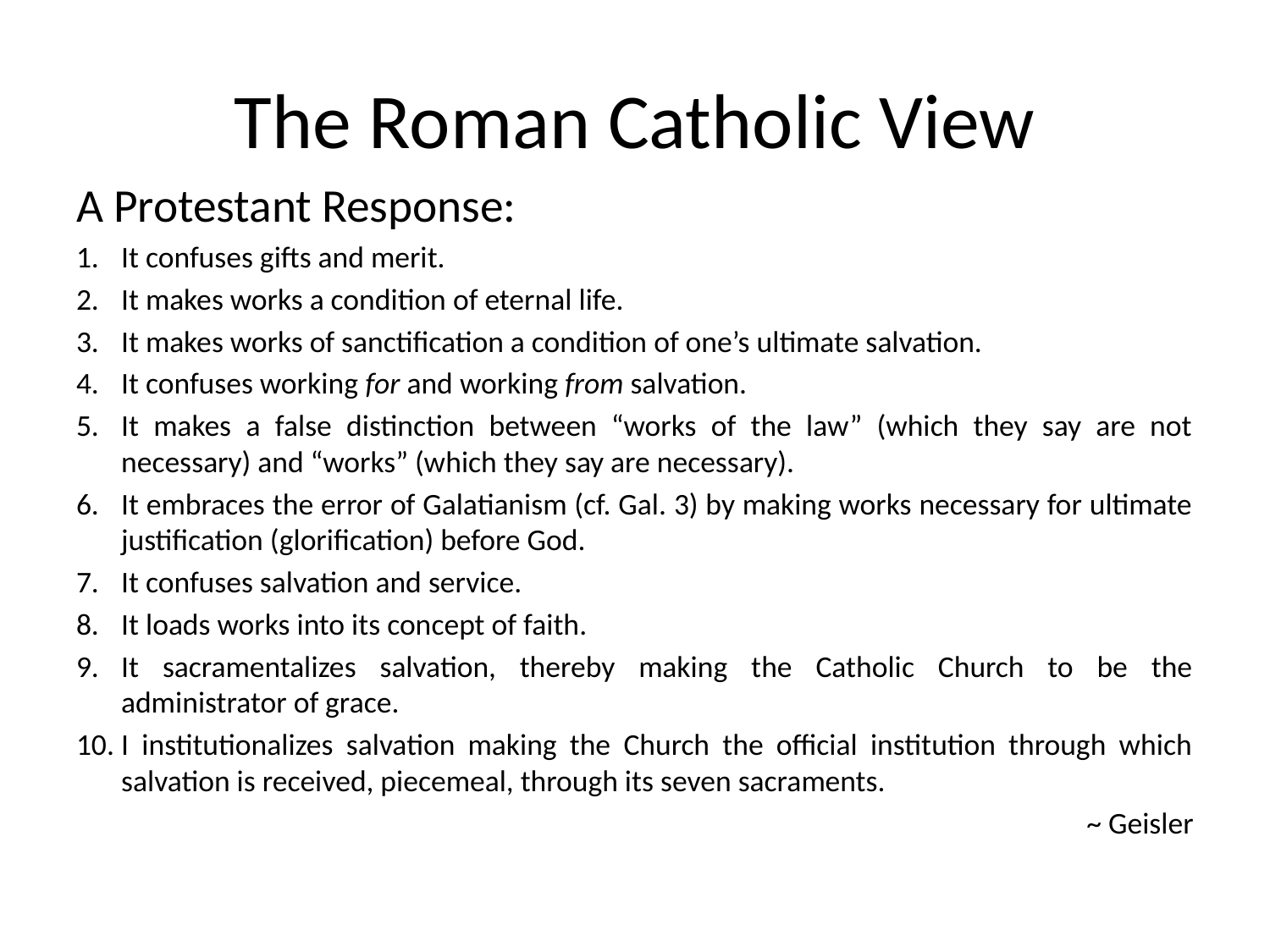

# The Roman Catholic View
A Protestant Response:
It confuses gifts and merit.
It makes works a condition of eternal life.
It makes works of sanctification a condition of one’s ultimate salvation.
It confuses working for and working from salvation.
It makes a false distinction between “works of the law” (which they say are not necessary) and “works” (which they say are necessary).
It embraces the error of Galatianism (cf. Gal. 3) by making works necessary for ultimate justification (glorification) before God.
It confuses salvation and service.
It loads works into its concept of faith.
It sacramentalizes salvation, thereby making the Catholic Church to be the administrator of grace.
I institutionalizes salvation making the Church the official institution through which salvation is received, piecemeal, through its seven sacraments.
~ Geisler